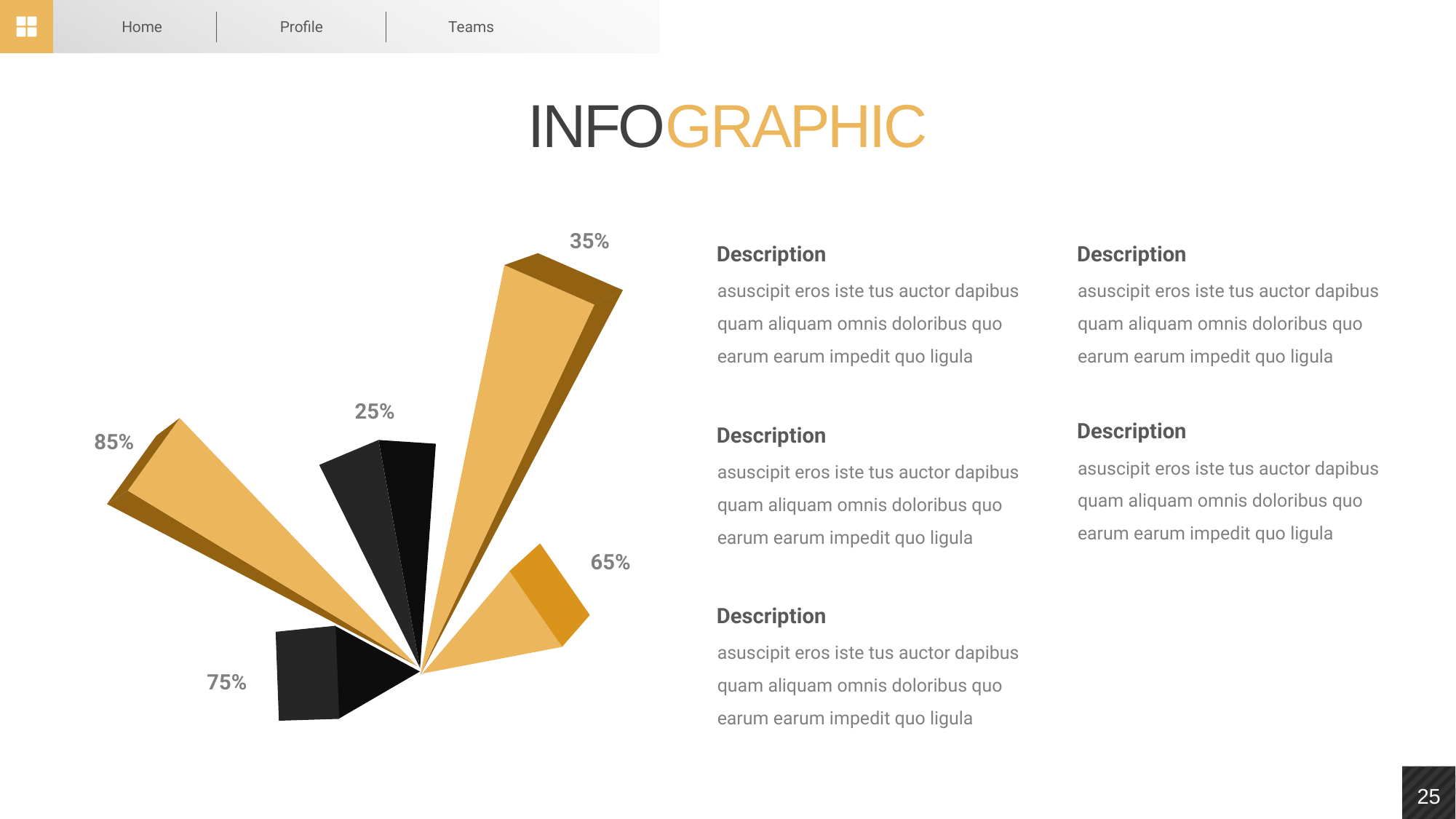

Home
Profile
Teams

25
INFOGRAPHIC
35%
Description
Description

asuscipit eros iste tus auctor dapibus quam aliquam omnis doloribus quo earum earum impedit quo ligula
asuscipit eros iste tus auctor dapibus quam aliquam omnis doloribus quo earum earum impedit quo ligula

25%
Description

Description
85%

asuscipit eros iste tus auctor dapibus quam aliquam omnis doloribus quo earum earum impedit quo ligula
asuscipit eros iste tus auctor dapibus quam aliquam omnis doloribus quo earum earum impedit quo ligula

65%

Description

asuscipit eros iste tus auctor dapibus quam aliquam omnis doloribus quo earum earum impedit quo ligula
75%